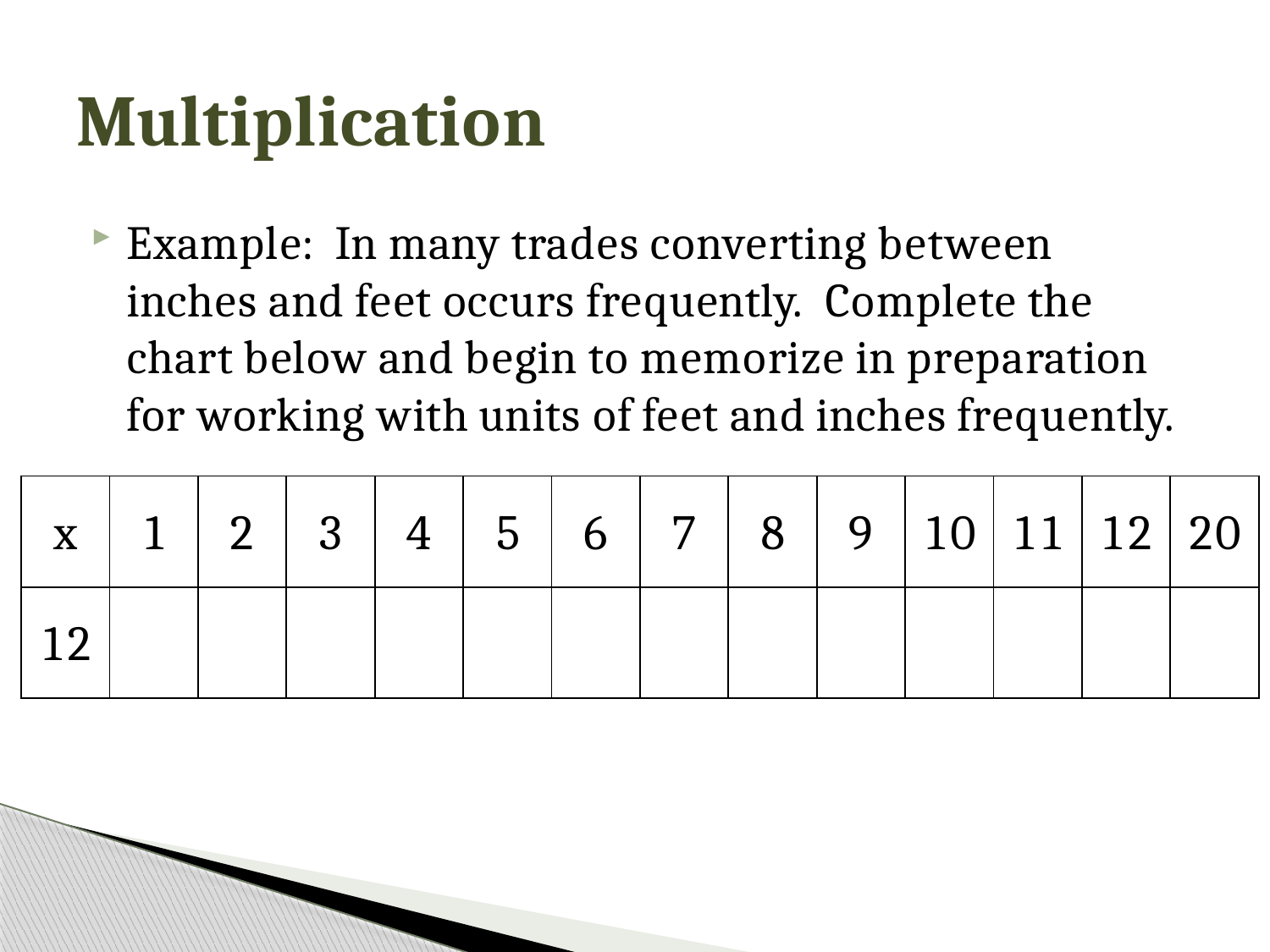

# Multiplication
Example:  In many trades converting between inches and feet occurs frequently.  Complete the chart below and begin to memorize in preparation for working with units of feet and inches frequently.

| x | 1 | 2 | 3 | 4 | 5 | 6 | 7 | 8 | 9 | 10 | 11 | 12 | 20 |
| --- | --- | --- | --- | --- | --- | --- | --- | --- | --- | --- | --- | --- | --- |
| 12 |  |  |  |  |  |  |  |  |  |  |  |  |  |